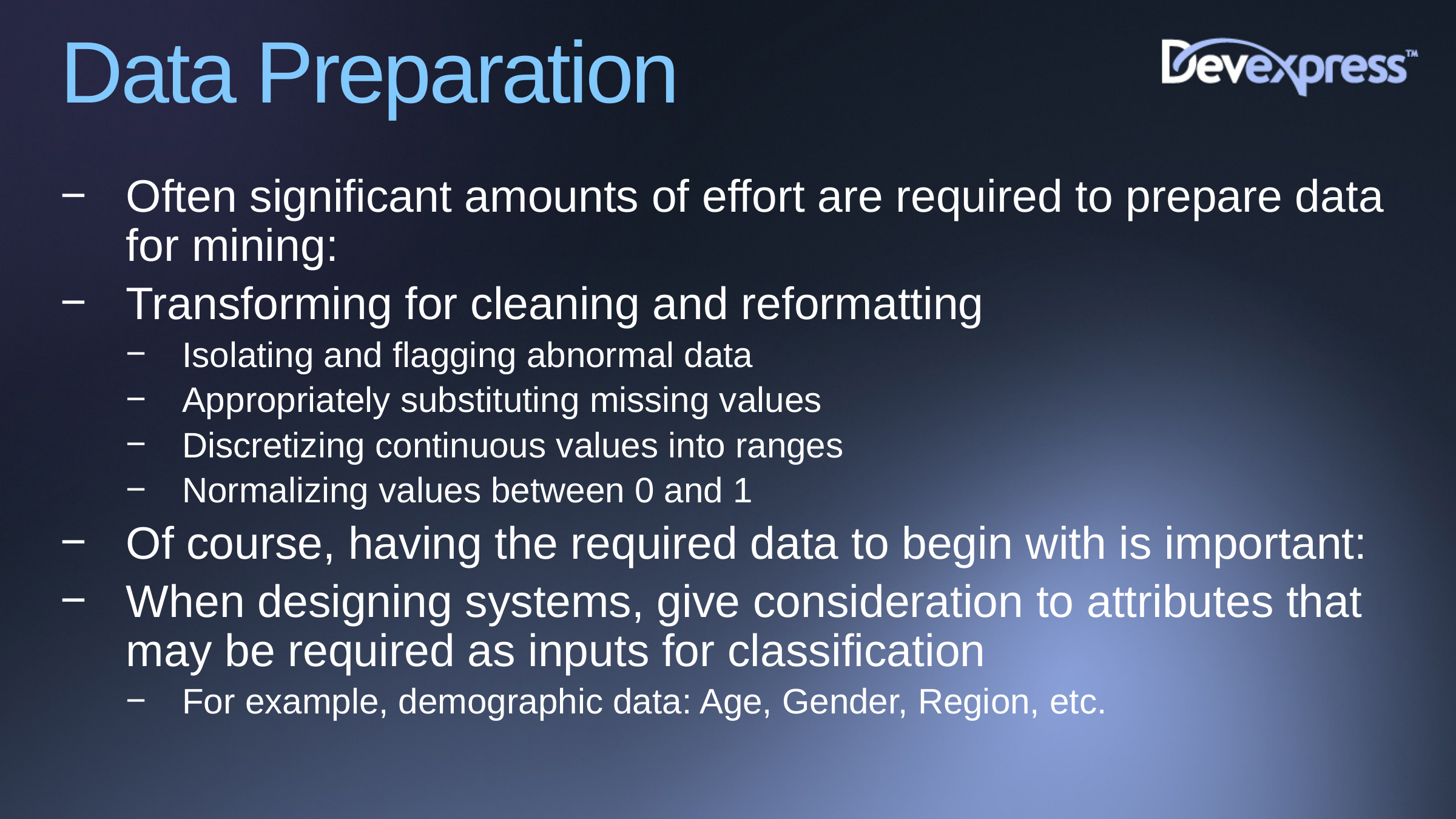

# Data Preparation
Often significant amounts of effort are required to prepare data for mining:
Transforming for cleaning and reformatting
Isolating and flagging abnormal data
Appropriately substituting missing values
Discretizing continuous values into ranges
Normalizing values between 0 and 1
Of course, having the required data to begin with is important:
When designing systems, give consideration to attributes that may be required as inputs for classification
For example, demographic data: Age, Gender, Region, etc.